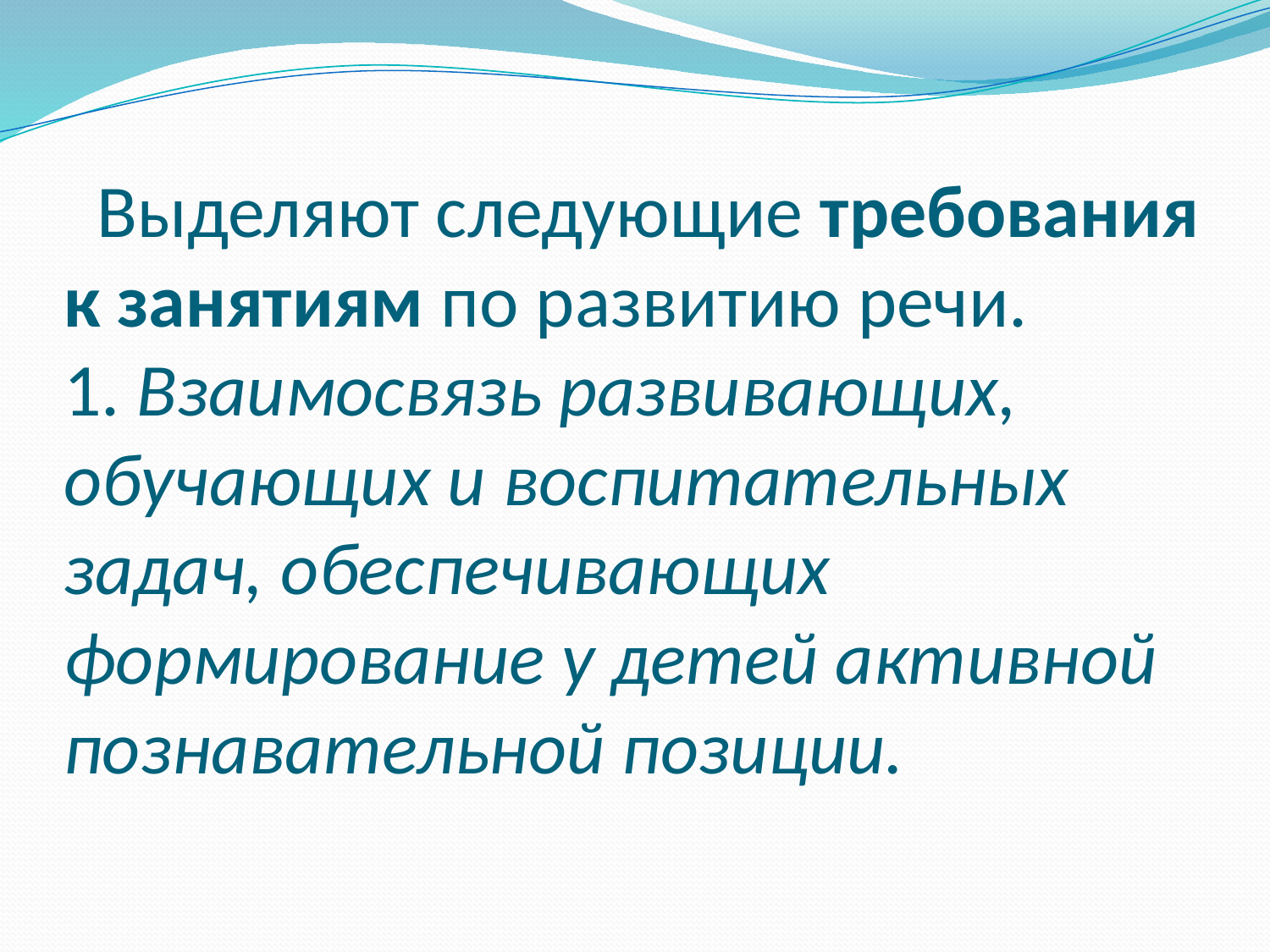

# Выделяют следующие требования к занятиям по развитию речи. 1. Взаимосвязь развивающих, обучающих и воспитательных задач, обеспечивающих формирование у детей активной познавательной позиции.